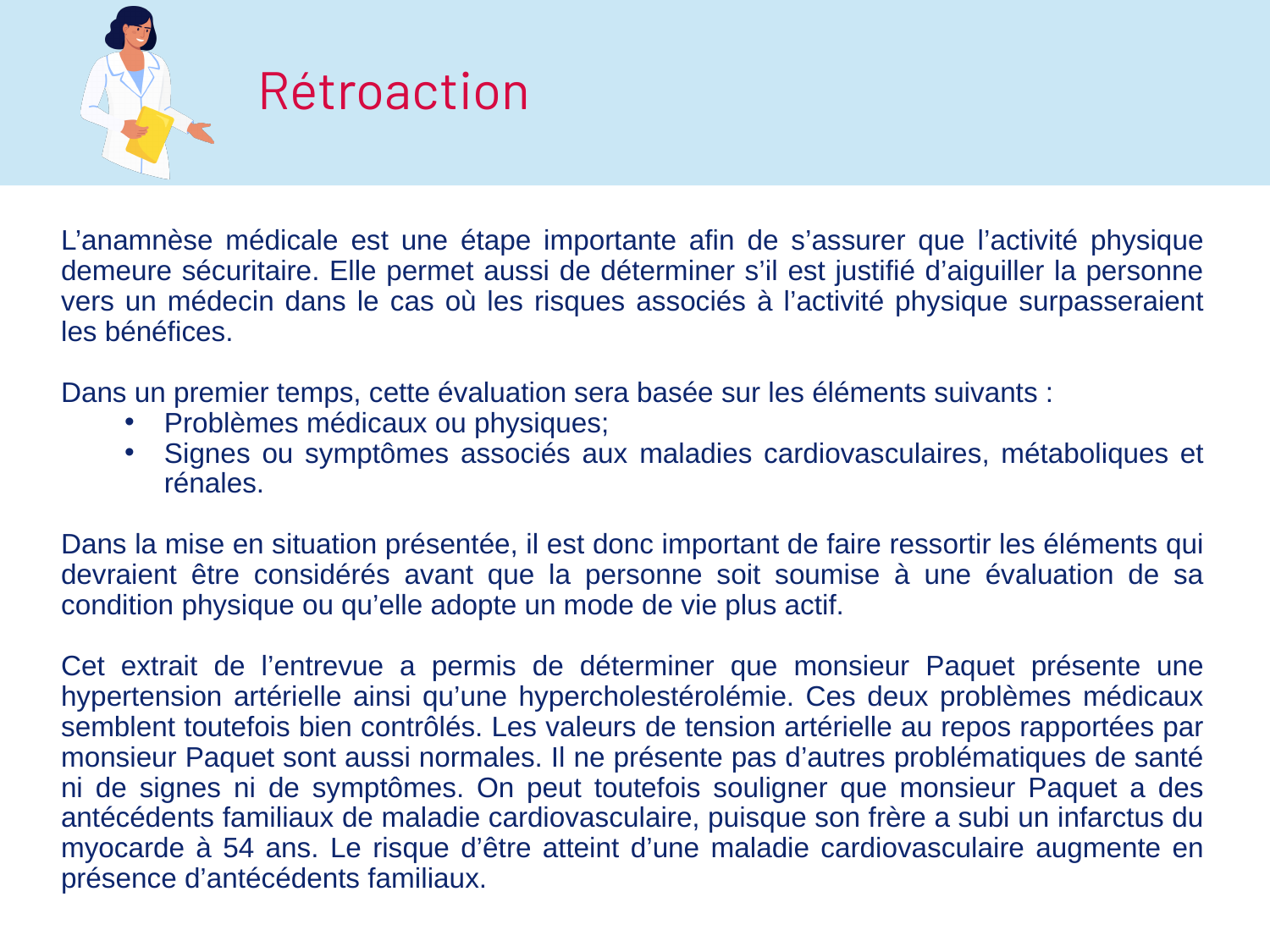

L’anamnèse médicale est une étape importante afin de s’assurer que l’activité physique demeure sécuritaire. Elle permet aussi de déterminer s’il est justifié d’aiguiller la personne vers un médecin dans le cas où les risques associés à l’activité physique surpasseraient les bénéfices.

Dans un premier temps, cette évaluation sera basée sur les éléments suivants :
Problèmes médicaux ou physiques;
Signes ou symptômes associés aux maladies cardiovasculaires, métaboliques et rénales.

Dans la mise en situation présentée, il est donc important de faire ressortir les éléments qui devraient être considérés avant que la personne soit soumise à une évaluation de sa condition physique ou qu’elle adopte un mode de vie plus actif.

Cet extrait de l’entrevue a permis de déterminer que monsieur Paquet présente une hypertension artérielle ainsi qu’une hypercholestérolémie. Ces deux problèmes médicaux semblent toutefois bien contrôlés. Les valeurs de tension artérielle au repos rapportées par monsieur Paquet sont aussi normales. Il ne présente pas d’autres problématiques de santé ni de signes ni de symptômes. On peut toutefois souligner que monsieur Paquet a des antécédents familiaux de maladie cardiovasculaire, puisque son frère a subi un infarctus du myocarde à 54 ans. Le risque d’être atteint d’une maladie cardiovasculaire augmente en présence d’antécédents familiaux.